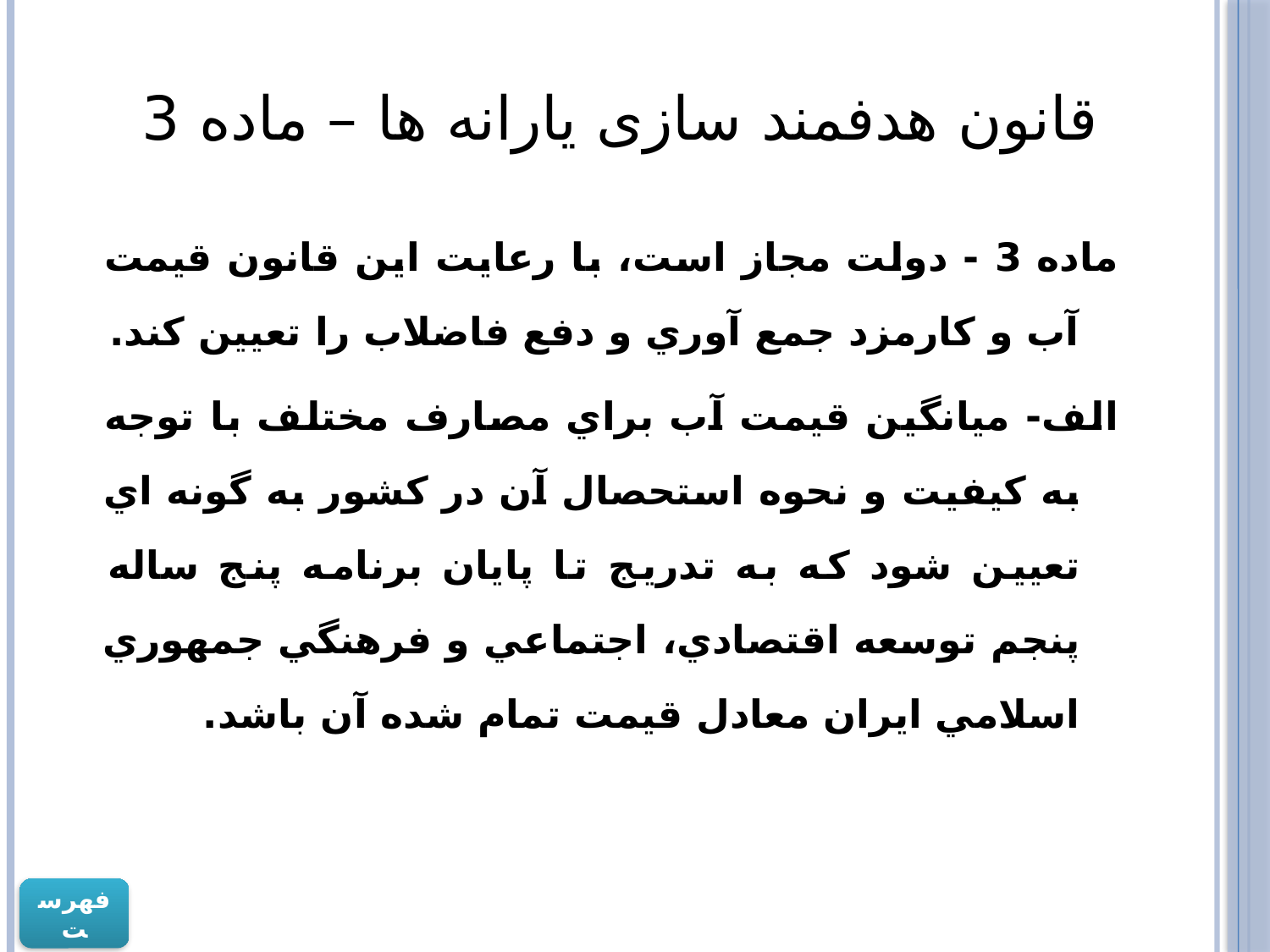

# قانون هدفمند سازی یارانه ها – ماده 3
ماده 3 - دولت مجاز است، با رعايت ‌اين قانون قيمت آب و كارمزد جمع آوري و دفع فاضلاب را تعيين كند.
الف- ميانگين قيمت آب براي مصارف مختلف با توجه به كيفيت و نحوه استحصال آن در كشور به گونه اي تعيين شود كه به تدريج ‌تا پايان برنامه پنج ساله پنجم توسعه اقتصادي، اجتماعي و فرهنگي جمهوري اسلامي ايران معادل قيمت تمام شده آن باشد.

فهرست